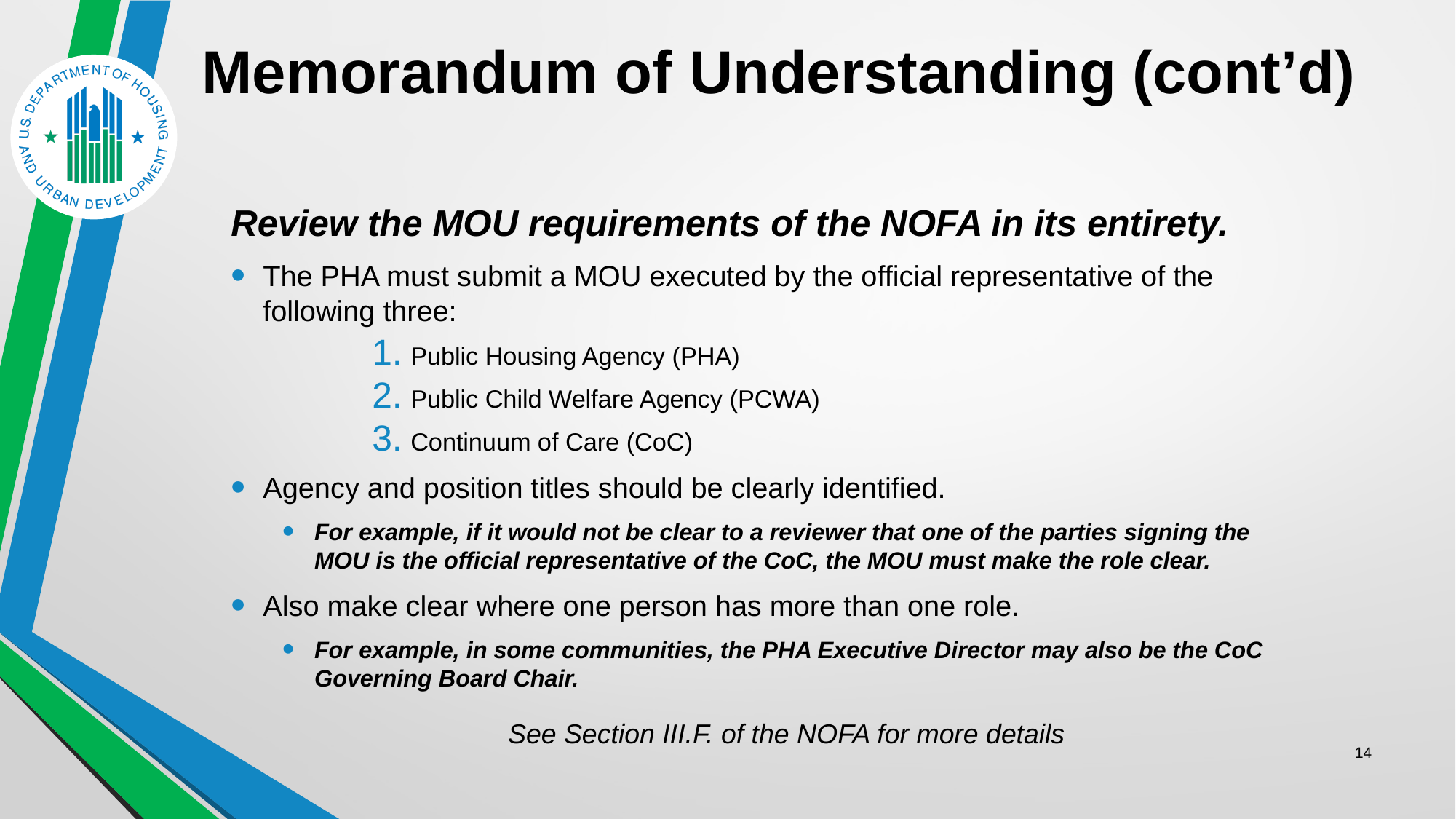

# Memorandum of Understanding (cont’d)
Review the MOU requirements of the NOFA in its entirety.
The PHA must submit a MOU executed by the official representative of the following three:
Public Housing Agency (PHA)
Public Child Welfare Agency (PCWA)
Continuum of Care (CoC)
Agency and position titles should be clearly identified.
For example, if it would not be clear to a reviewer that one of the parties signing the MOU is the official representative of the CoC, the MOU must make the role clear.
Also make clear where one person has more than one role.
For example, in some communities, the PHA Executive Director may also be the CoC Governing Board Chair.
See Section III.F. of the NOFA for more details
14